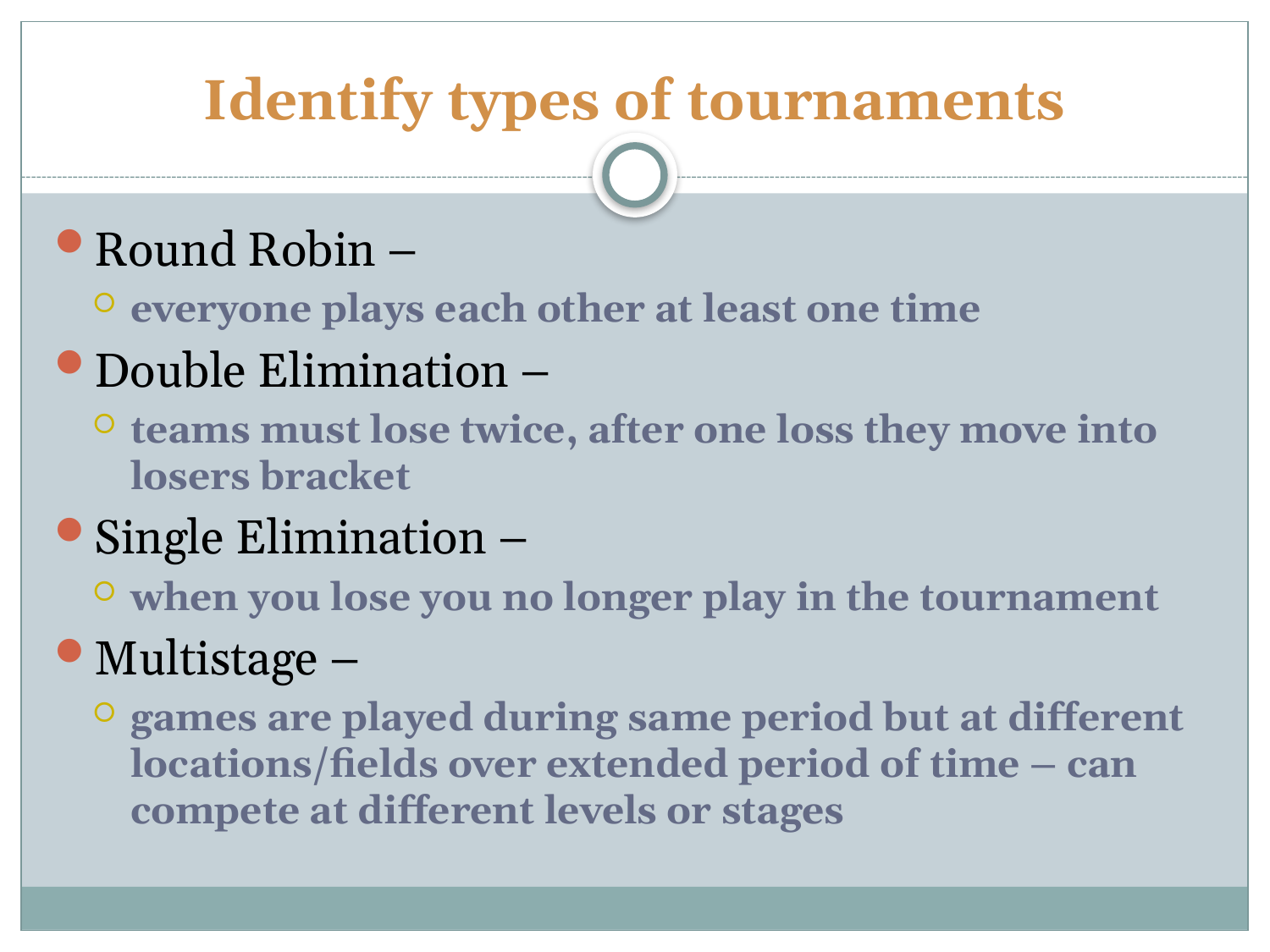

# Identify types of tournaments
Round Robin –
everyone plays each other at least one time
Double Elimination –
teams must lose twice, after one loss they move into losers bracket
Single Elimination –
when you lose you no longer play in the tournament
Multistage –
games are played during same period but at different locations/fields over extended period of time – can compete at different levels or stages